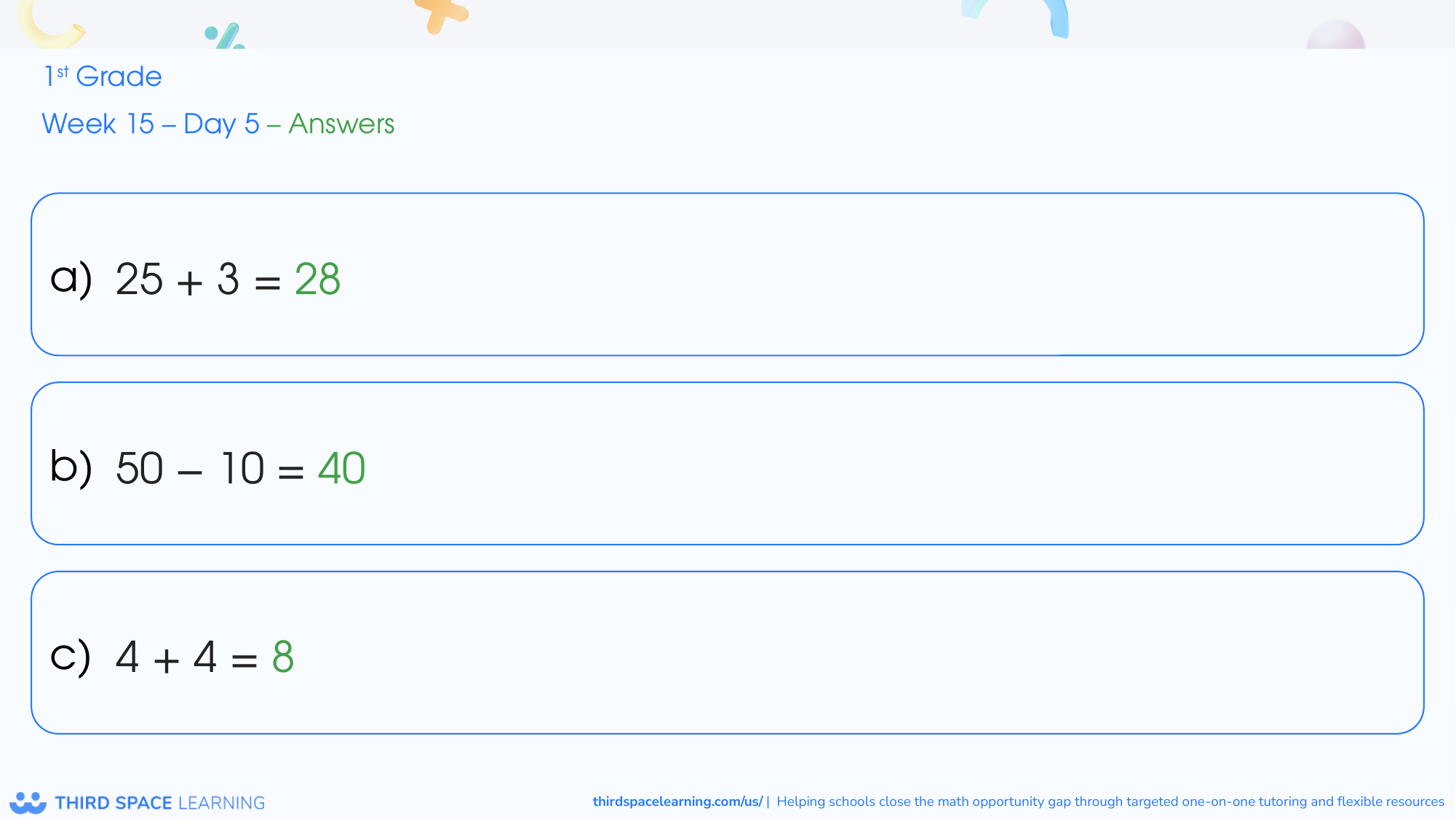

1st Grade
Week 15 – Day 5 – Answers
25 + 3 = 28
50 − 10 = 40
4 + 4 = 8